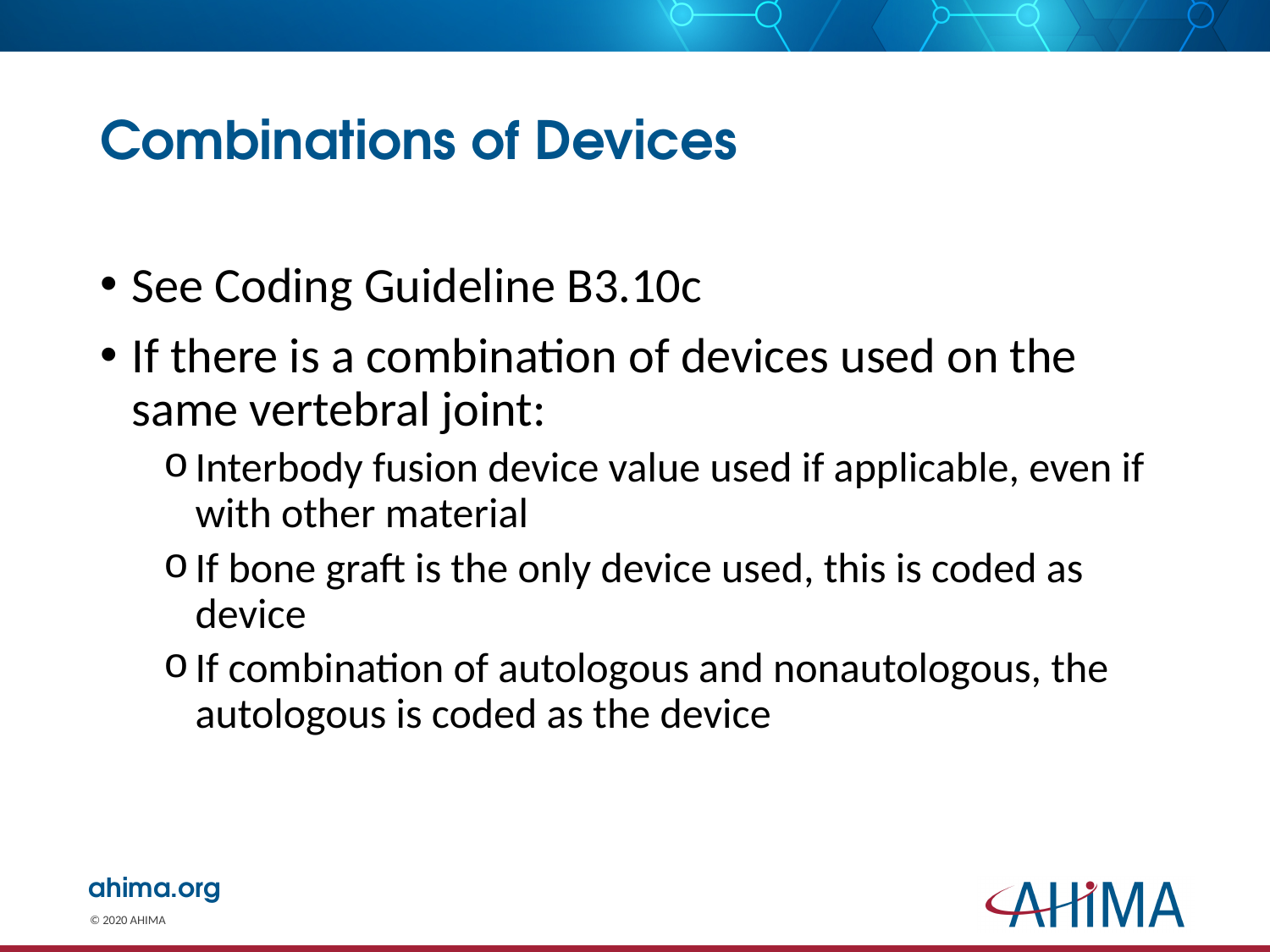

# Combinations of Devices
See Coding Guideline B3.10c
If there is a combination of devices used on the same vertebral joint:
Interbody fusion device value used if applicable, even if with other material
If bone graft is the only device used, this is coded as device
If combination of autologous and nonautologous, the autologous is coded as the device